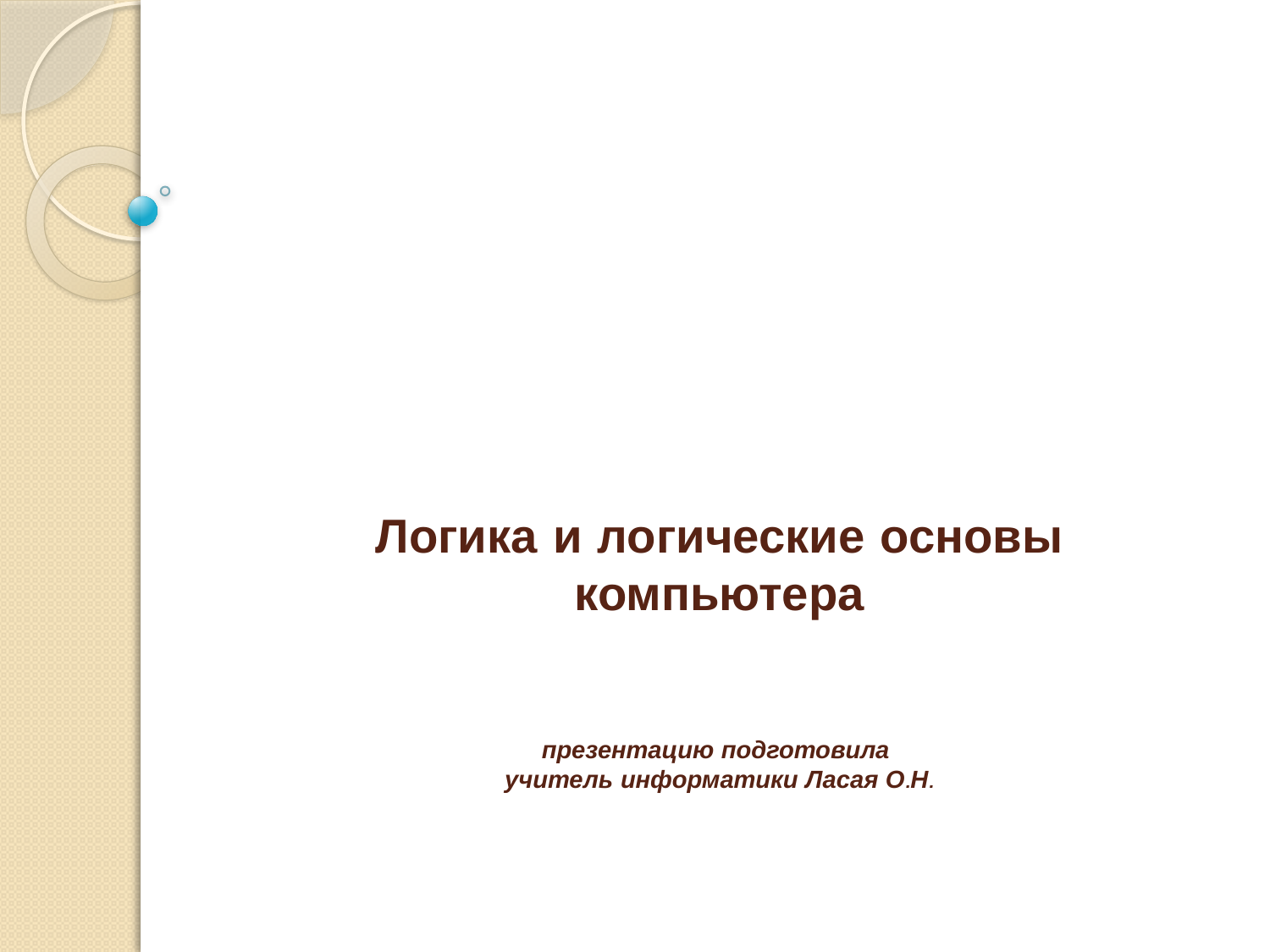

# Логика и логические основы компьютера презентацию подготовила учитель информатики Ласая О.Н.